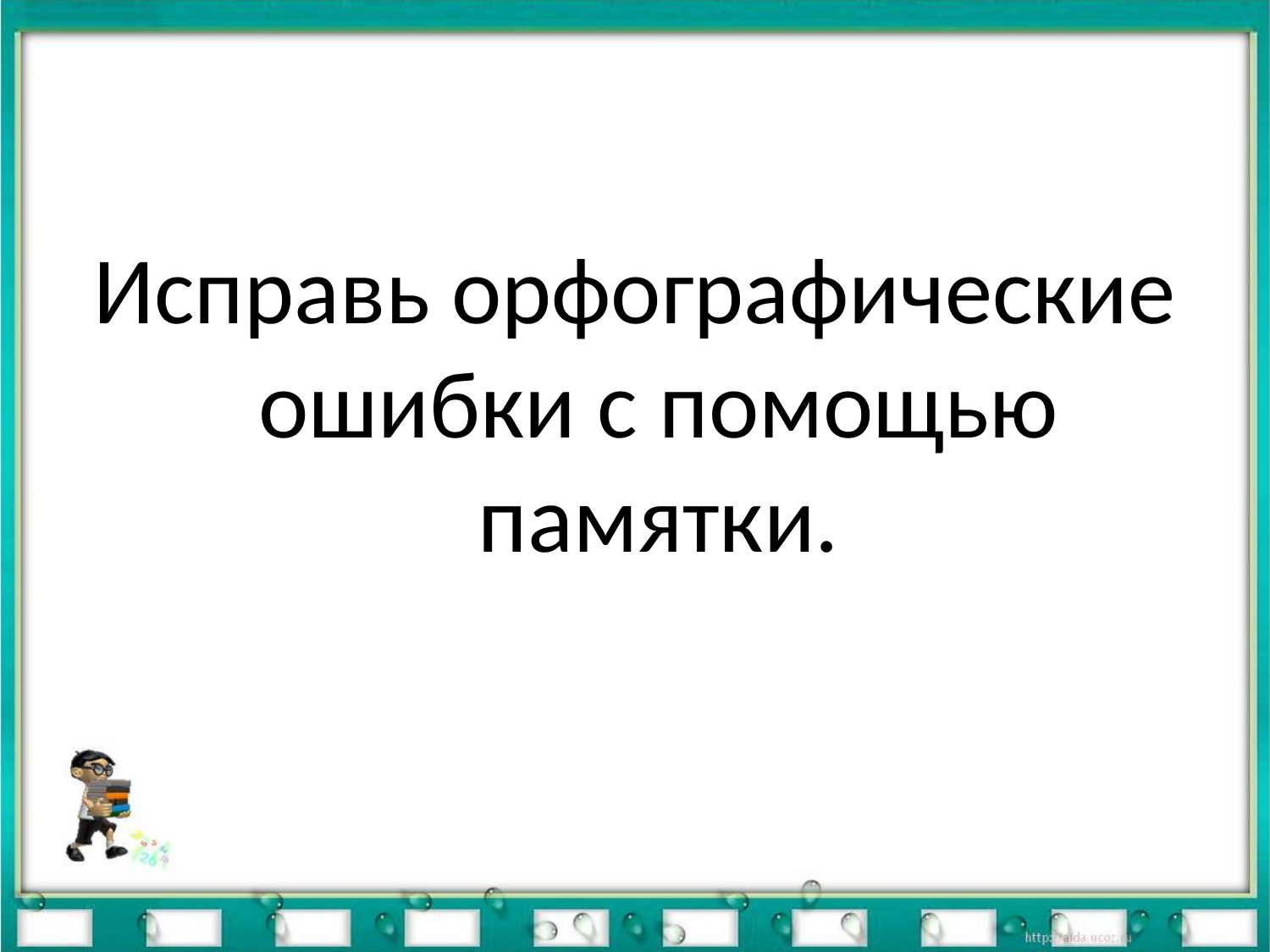

#
Исправь орфографические ошибки с помощью памятки.